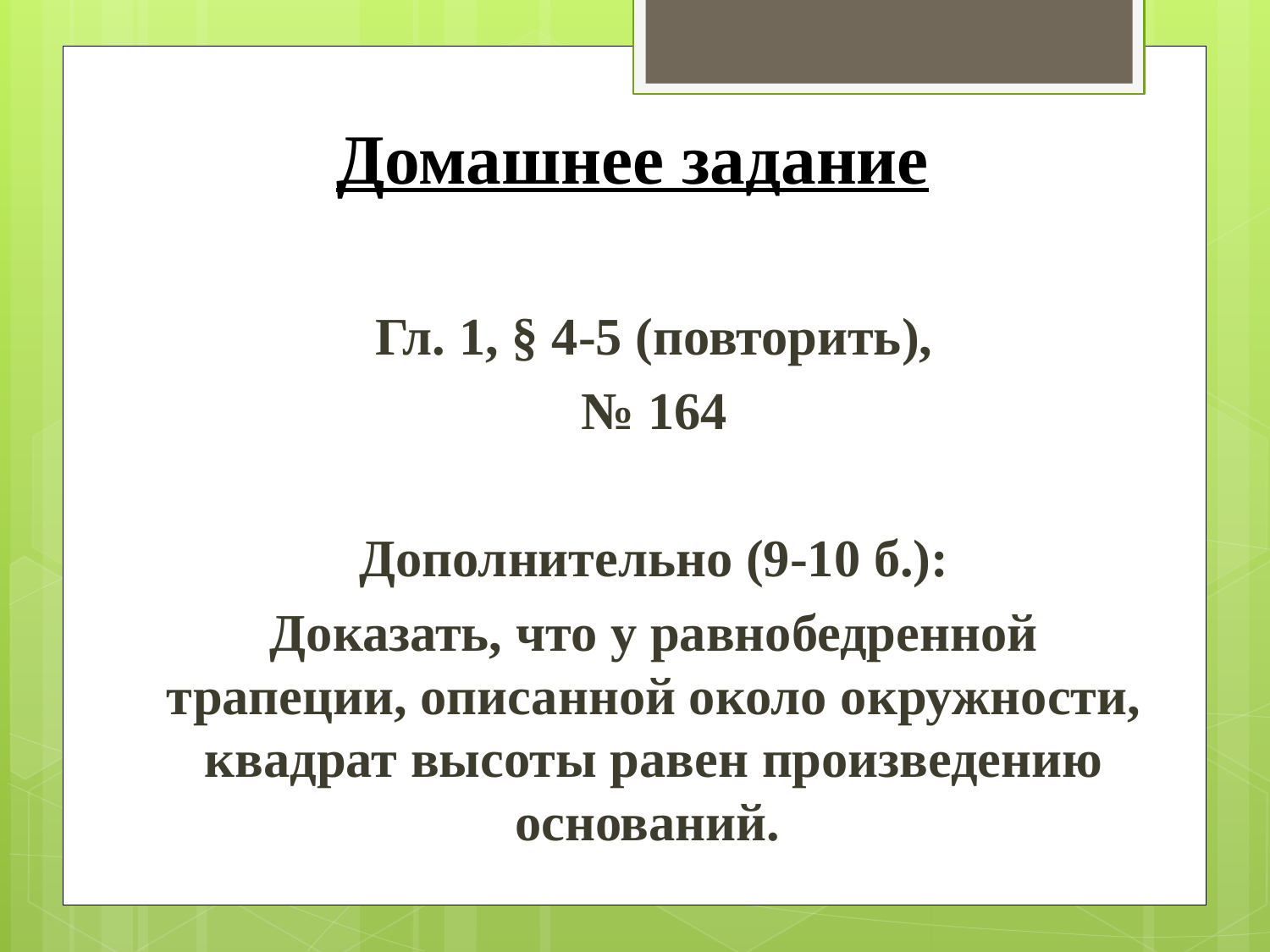

# Домашнее задание
Гл. 1, § 4-5 (повторить),
№ 164

Дополнительно (9-10 б.):
Доказать, что у равнобедренной трапеции, описанной около окружности, квадрат высоты равен произведению оснований.